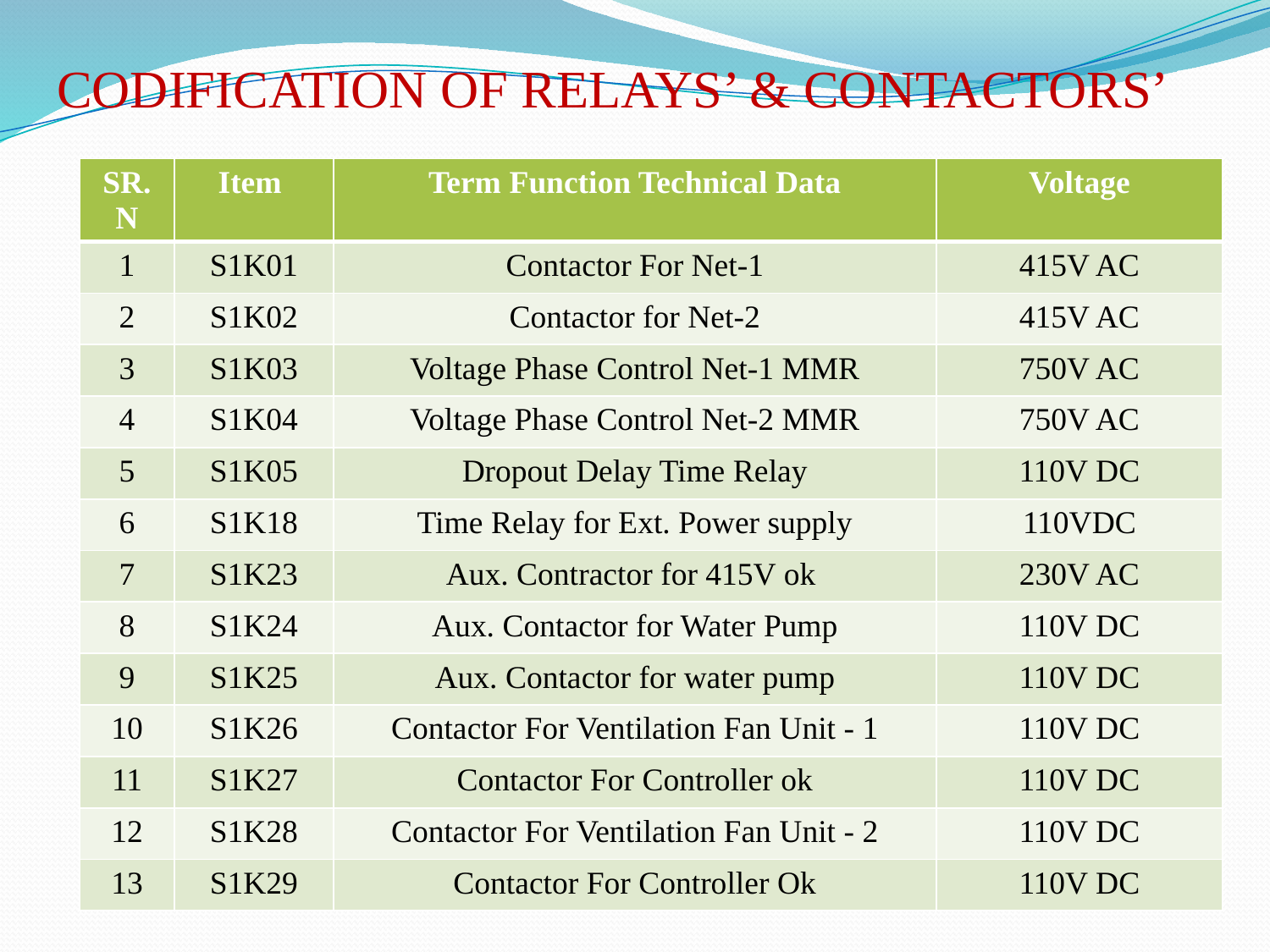

# CODIFICATION OF RELAYS’ & CONTACTORS’
| SR.N | Item | Term Function Technical Data | Voltage |
| --- | --- | --- | --- |
| 1 | S1K01 | Contactor For Net-1 | 415V AC |
| 2 | S1K02 | Contactor for Net-2 | 415V AC |
| 3 | S1K03 | Voltage Phase Control Net-1 MMR | 750V AC |
| 4 | S1K04 | Voltage Phase Control Net-2 MMR | 750V AC |
| 5 | S1K05 | Dropout Delay Time Relay | 110V DC |
| 6 | S1K18 | Time Relay for Ext. Power supply | 110VDC |
| 7 | S1K23 | Aux. Contractor for 415V ok | 230V AC |
| 8 | S1K24 | Aux. Contactor for Water Pump | 110V DC |
| 9 | S1K25 | Aux. Contactor for water pump | 110V DC |
| 10 | S1K26 | Contactor For Ventilation Fan Unit - 1 | 110V DC |
| 11 | S1K27 | Contactor For Controller ok | 110V DC |
| 12 | S1K28 | Contactor For Ventilation Fan Unit - 2 | 110V DC |
| 13 | S1K29 | Contactor For Controller Ok | 110V DC |